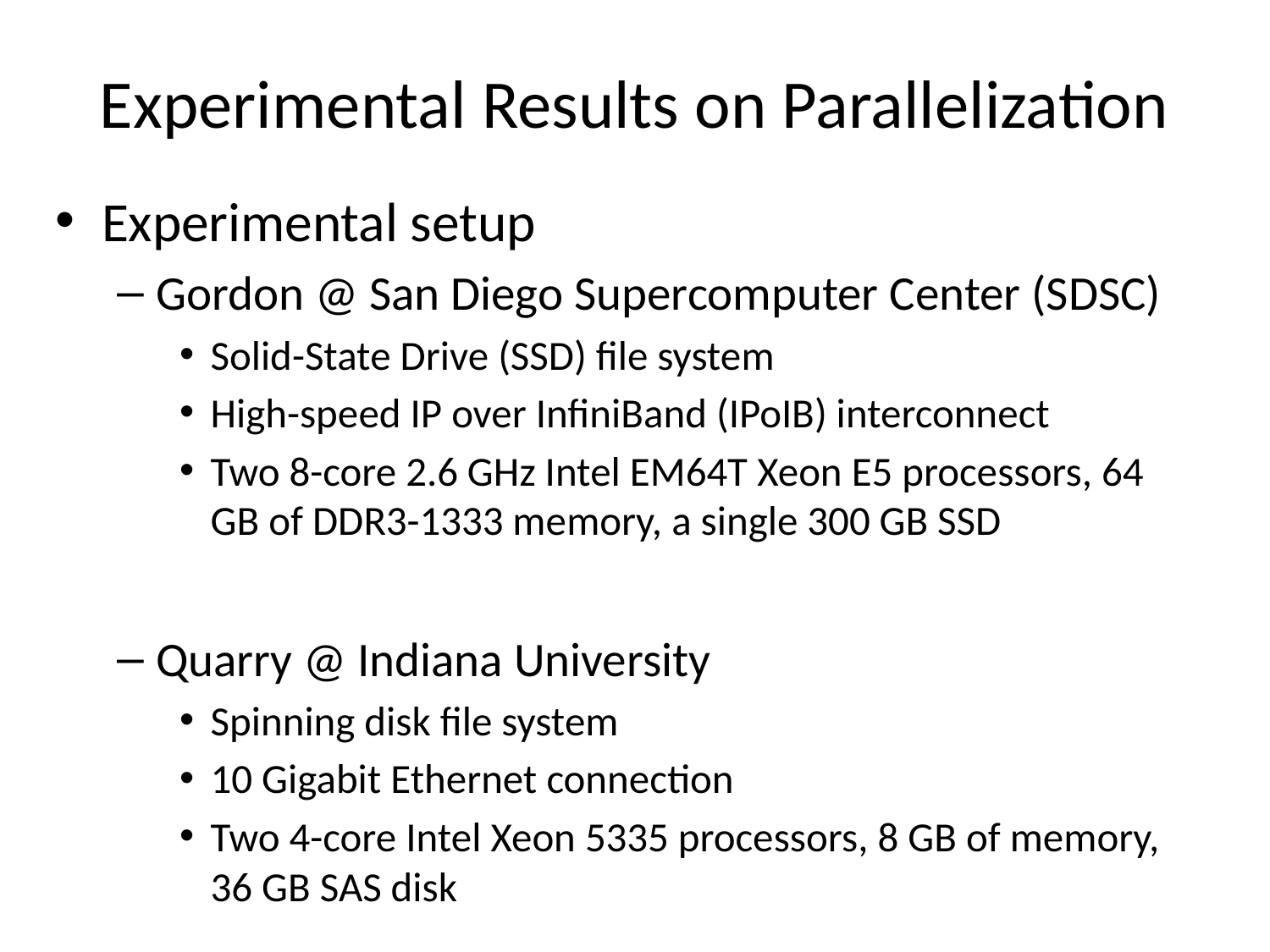

# Experimental Results on Parallelization
Experimental setup
Gordon @ San Diego Supercomputer Center (SDSC)
Solid-State Drive (SSD) file system
High-speed IP over InfiniBand (IPoIB) interconnect
Two 8-core 2.6 GHz Intel EM64T Xeon E5 processors, 64 GB of DDR3-1333 memory, a single 300 GB SSD

Quarry @ Indiana University
Spinning disk file system
10 Gigabit Ethernet connection
Two 4-core Intel Xeon 5335 processors, 8 GB of memory, 36 GB SAS disk